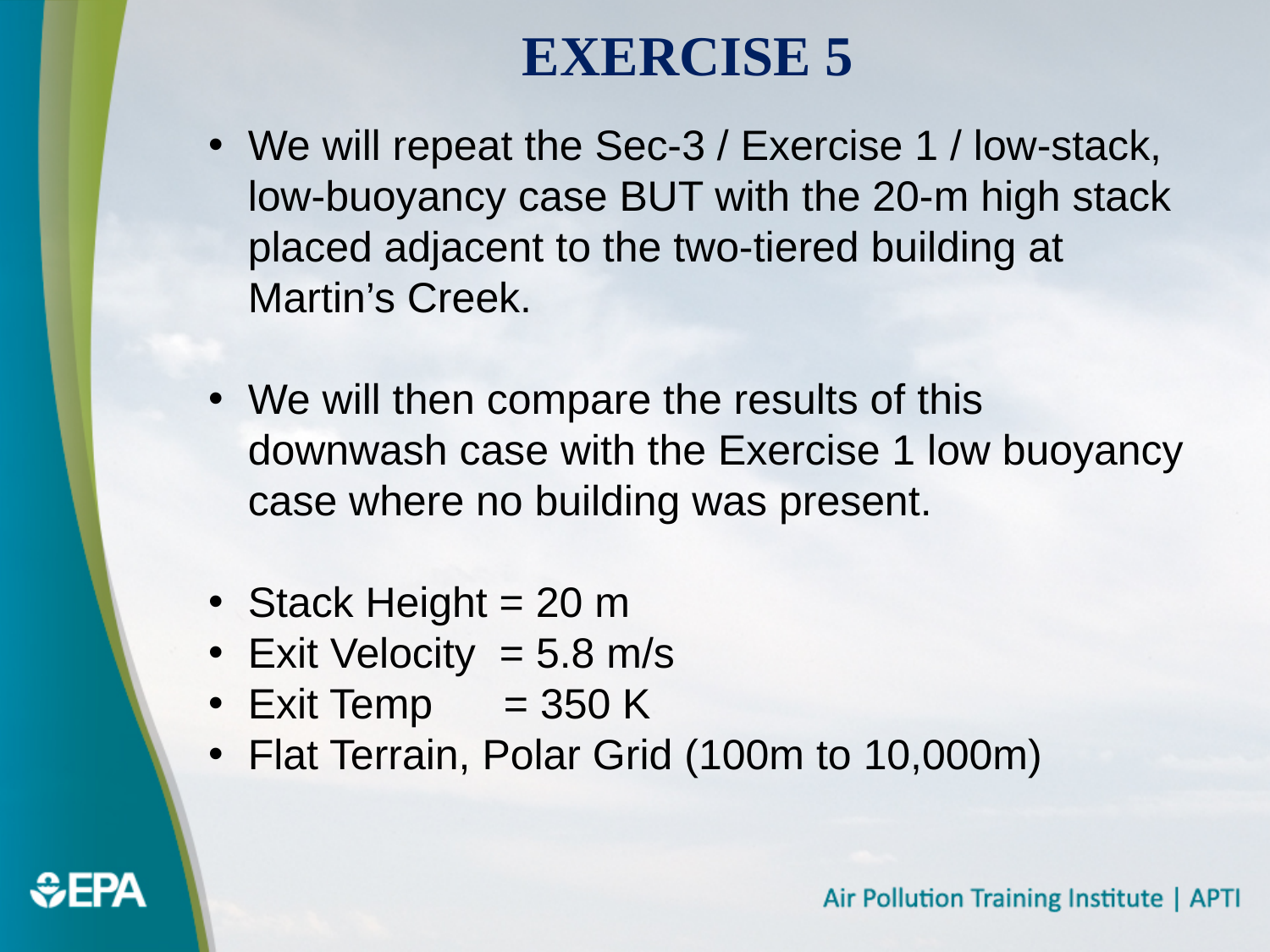

# Exercise 5
We will repeat the Sec-3 / Exercise 1 / low-stack, low-buoyancy case BUT with the 20-m high stack placed adjacent to the two-tiered building at Martin’s Creek.

We will then compare the results of this downwash case with the Exercise 1 low buoyancy case where no building was present.

Stack Height = 20 m
Exit Velocity  = 5.8 m/s
Exit Temp      = 350 K
Flat Terrain, Polar Grid (100m to 10,000m)